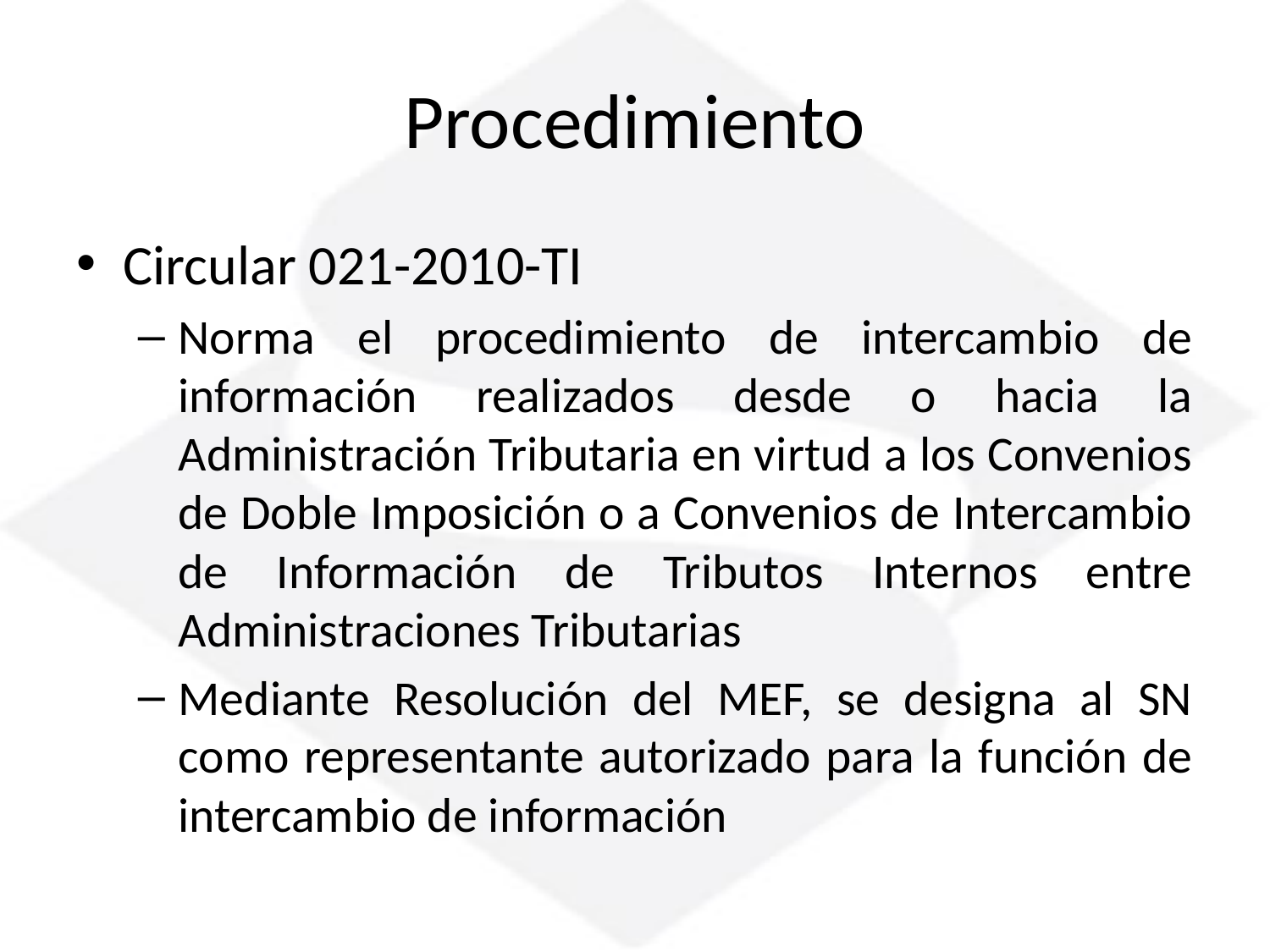

# Procedimiento
Circular 021-2010-TI
Norma el procedimiento de intercambio de información realizados desde o hacia la Administración Tributaria en virtud a los Convenios de Doble Imposición o a Convenios de Intercambio de Información de Tributos Internos entre Administraciones Tributarias
Mediante Resolución del MEF, se designa al SN como representante autorizado para la función de intercambio de información